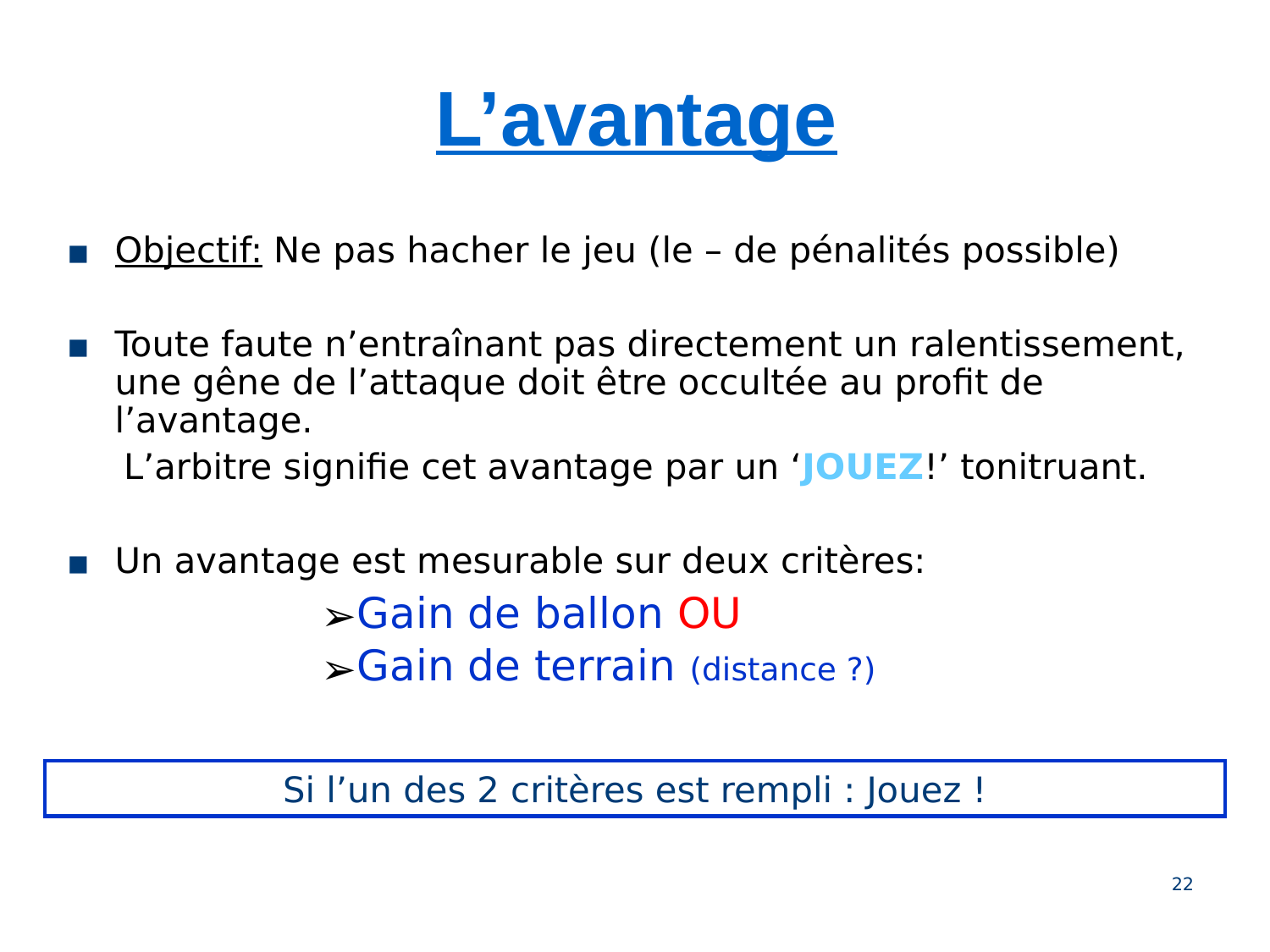

L’avantage
Objectif: Ne pas hacher le jeu (le – de pénalités possible)

Toute faute n’entraînant pas directement un ralentissement, une gêne de l’attaque doit être occultée au profit de l’avantage.
     L’arbitre signifie cet avantage par un ‘JOUEZ!’ tonitruant.

Un avantage est mesurable sur deux critères:
Gain de ballon OU
Gain de terrain (distance ?)

Si l’un des 2 critères est rempli : Jouez !
22